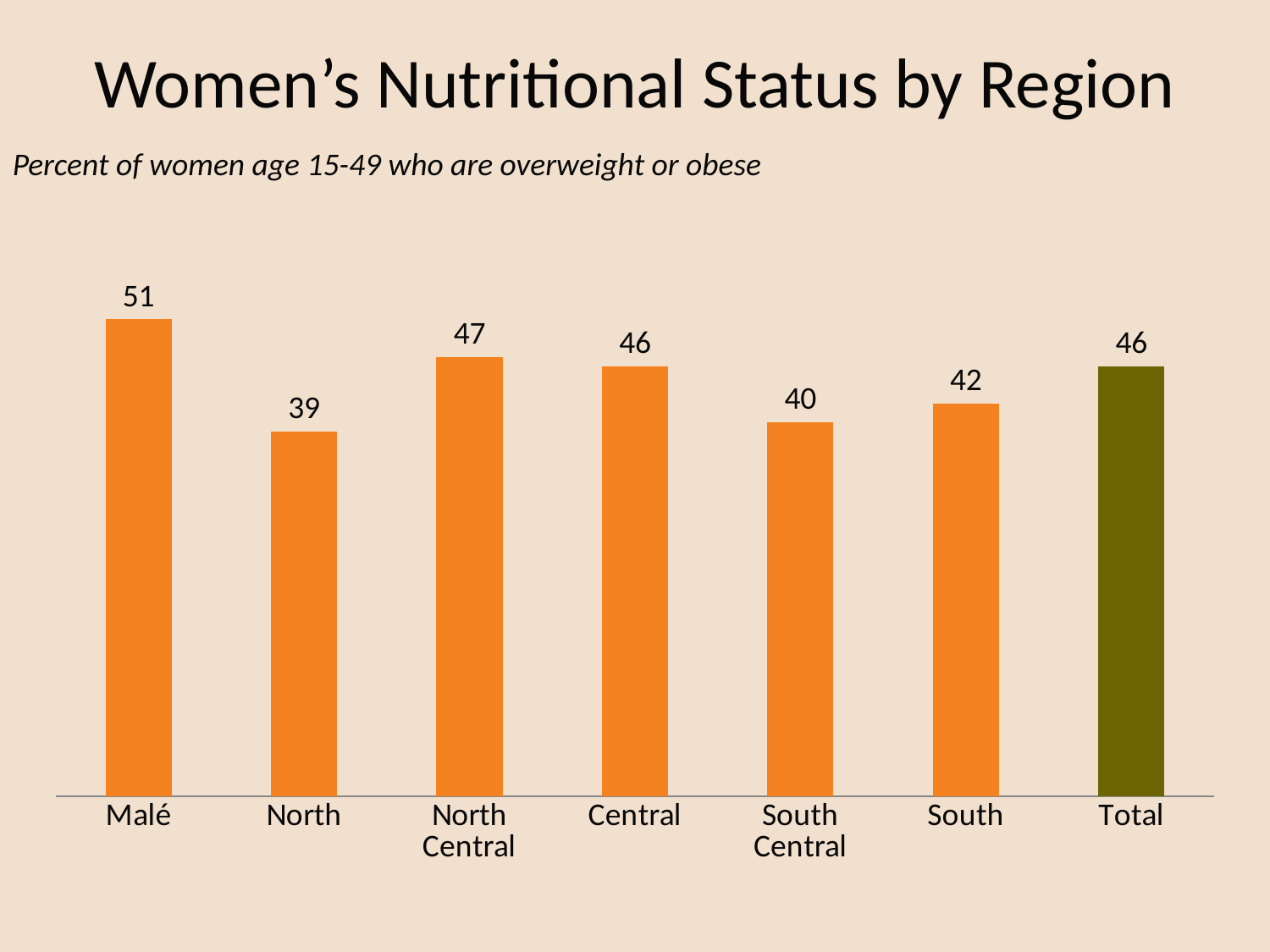

Women’s Nutritional Status by Region
Percent of women age 15-49 who are overweight or obese

### Chart

| Category | Series 1 |
|---|---|
| Malé | 51.0 |
| North | 39.0 |
| North Central | 47.0 |
| Central | 46.0 |
| South Central | 40.0 |
| South | 42.0 |
| Total | 46.0 |